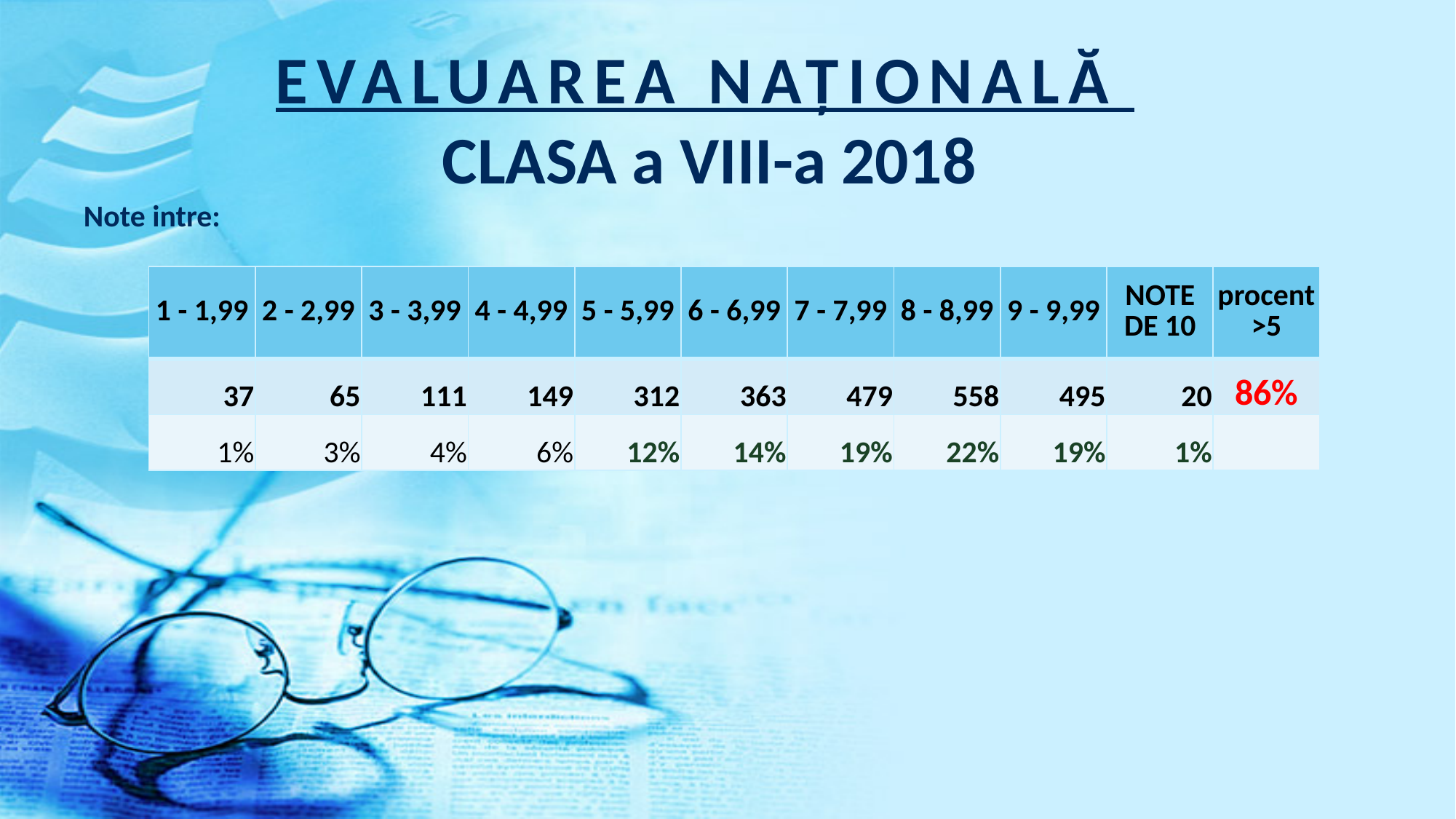

# EVALUAREA NAŢIONALĂ CLASA a VIII-a 2018
Note intre:

| 1 - 1,99 | 2 - 2,99 | 3 - 3,99 | 4 - 4,99 | 5 - 5,99 | 6 - 6,99 | 7 - 7,99 | 8 - 8,99 | 9 - 9,99 | NOTE DE 10 | procent>5 |
| --- | --- | --- | --- | --- | --- | --- | --- | --- | --- | --- |
| 37 | 65 | 111 | 149 | 312 | 363 | 479 | 558 | 495 | 20 | 86% |
| 1% | 3% | 4% | 6% | 12% | 14% | 19% | 22% | 19% | 1% |  |